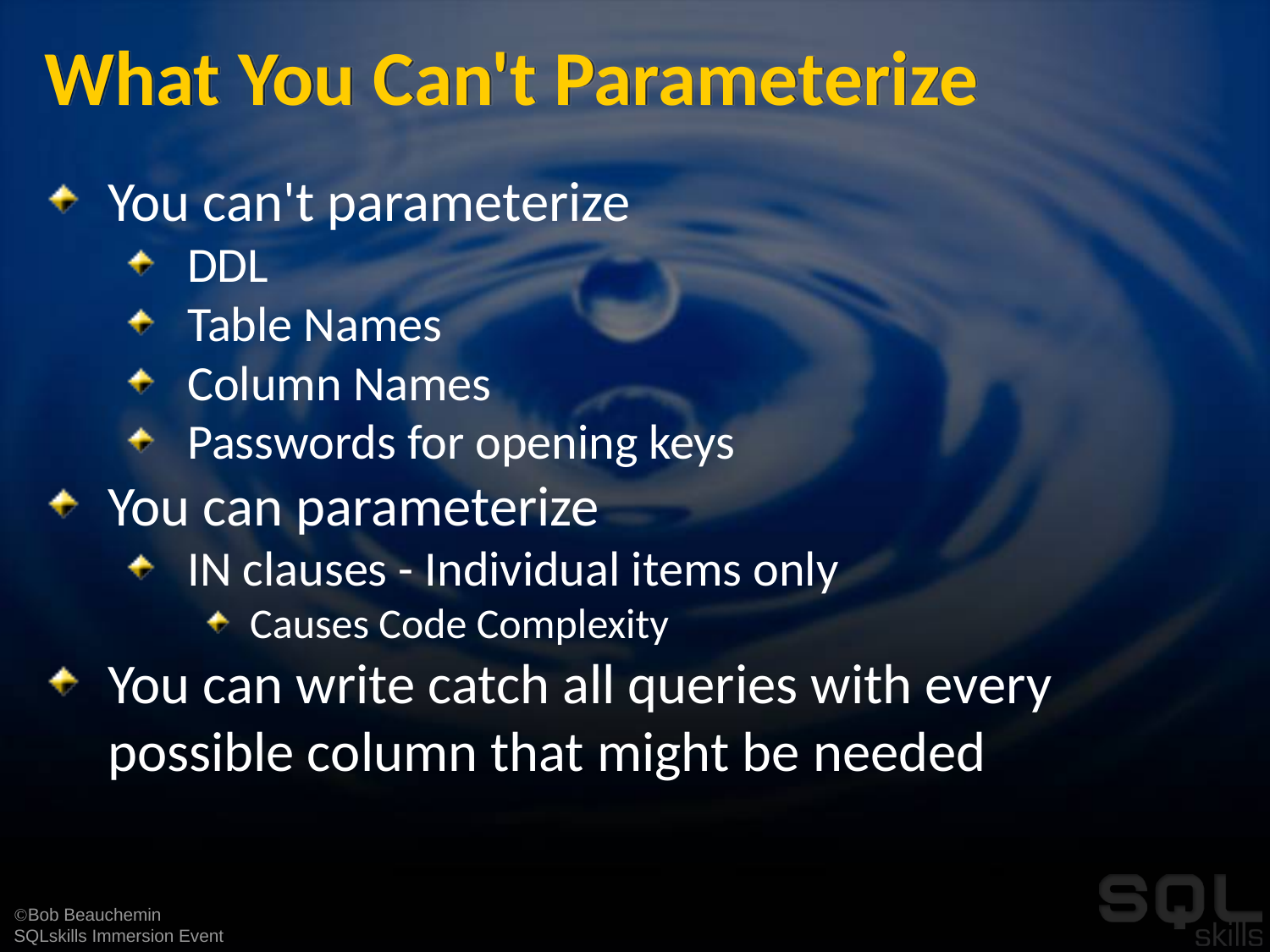

# What You Can't Parameterize
You can't parameterize
DDL
Table Names
Column Names
Passwords for opening keys
You can parameterize
IN clauses - Individual items only
Causes Code Complexity
You can write catch all queries with every possible column that might be needed